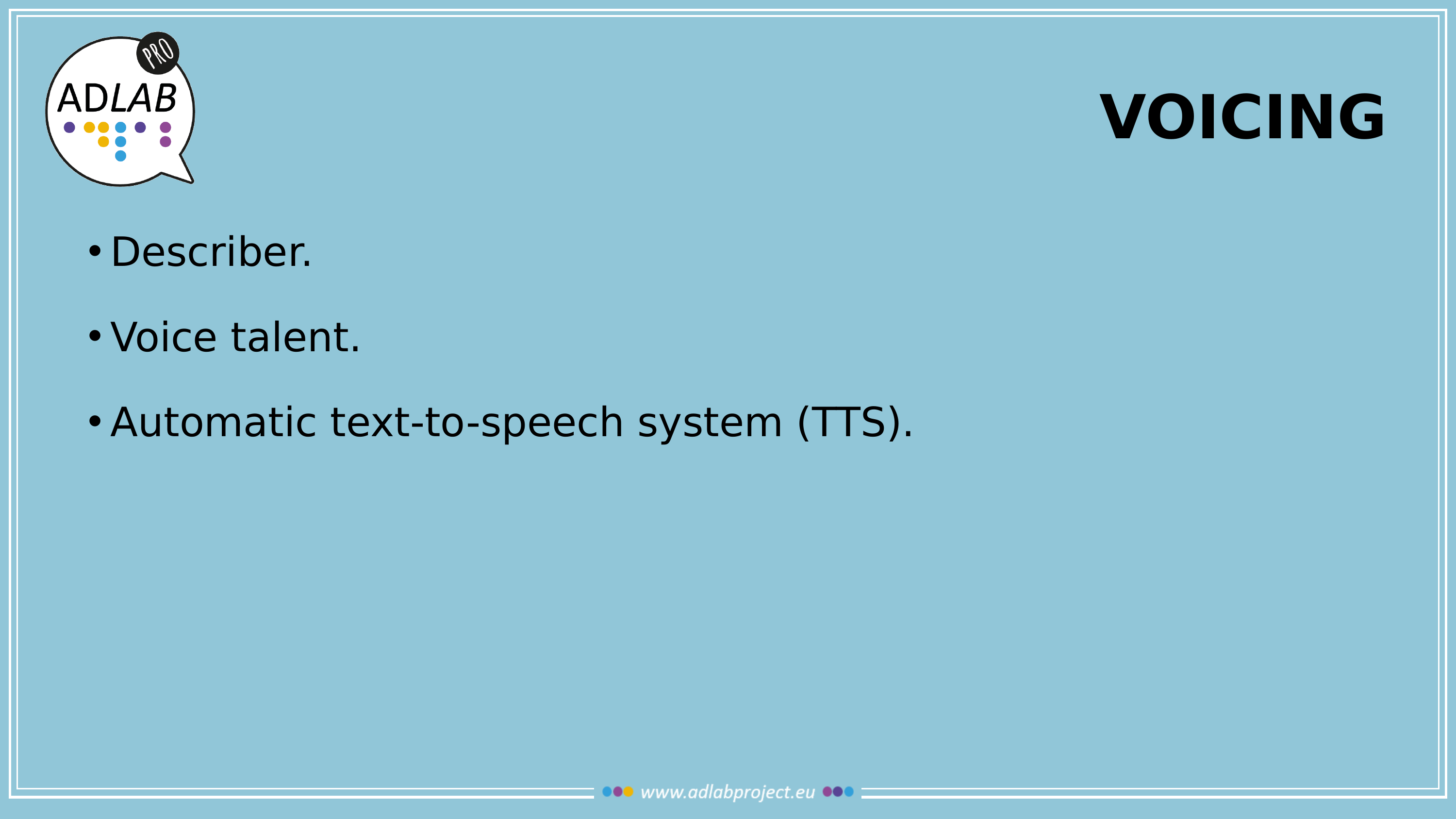

# voicing
Describer.
Voice talent.
Automatic text-to-speech system (TTS).